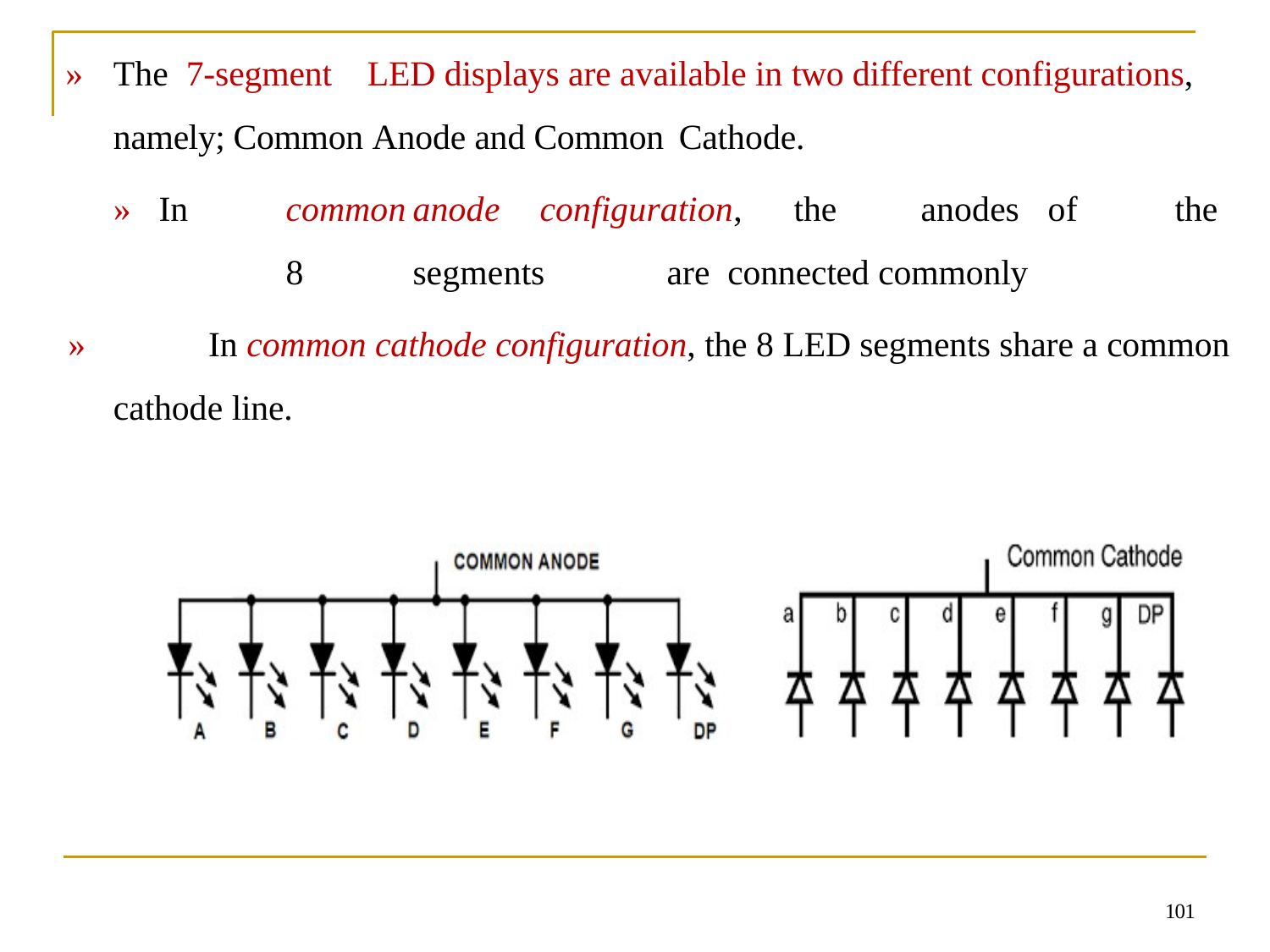

»	The 7-segment	LED displays are available in two different configurations,  namely; Common Anode and Common Cathode.
»	In	common	anode	configuration,	the	anodes	of	the	8	segments	are  connected commonly
»	In common cathode configuration, the 8 LED segments share a common
cathode line.

101